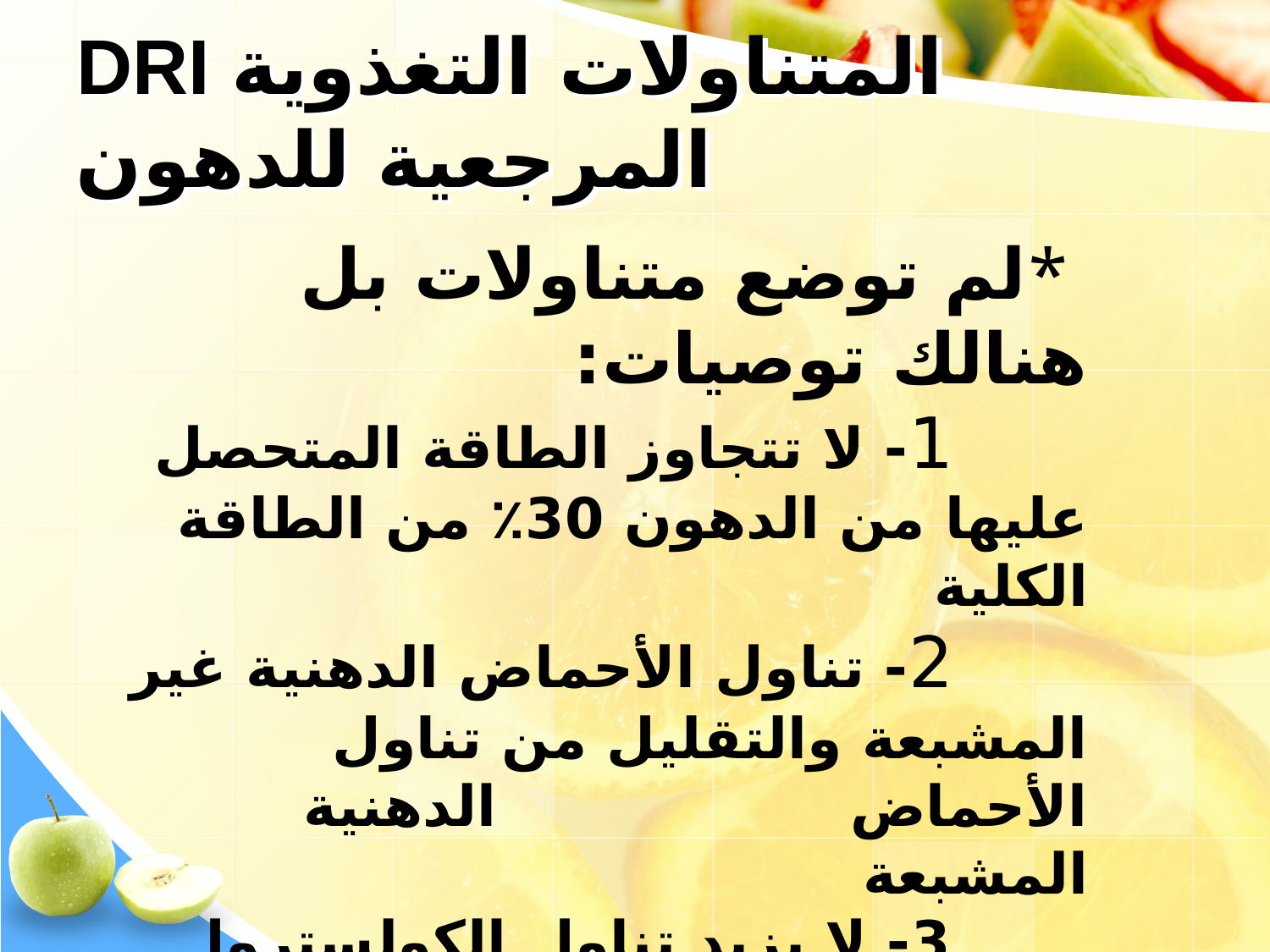

# DRI المتناولات التغذوية المرجعية للدهون
 *لم توضع متناولات بل هنالك توصيات:
      1- لا تتجاوز الطاقة المتحصل عليها من الدهون 30٪ من الطاقة الكلية
      2- تناول الأحماض الدهنية غير المشبعة والتقليل من تناول الأحماض                  الدهنية المشبعة
       3- لا يزيد تناول الكولسترول عن 300 ملجم يومياً